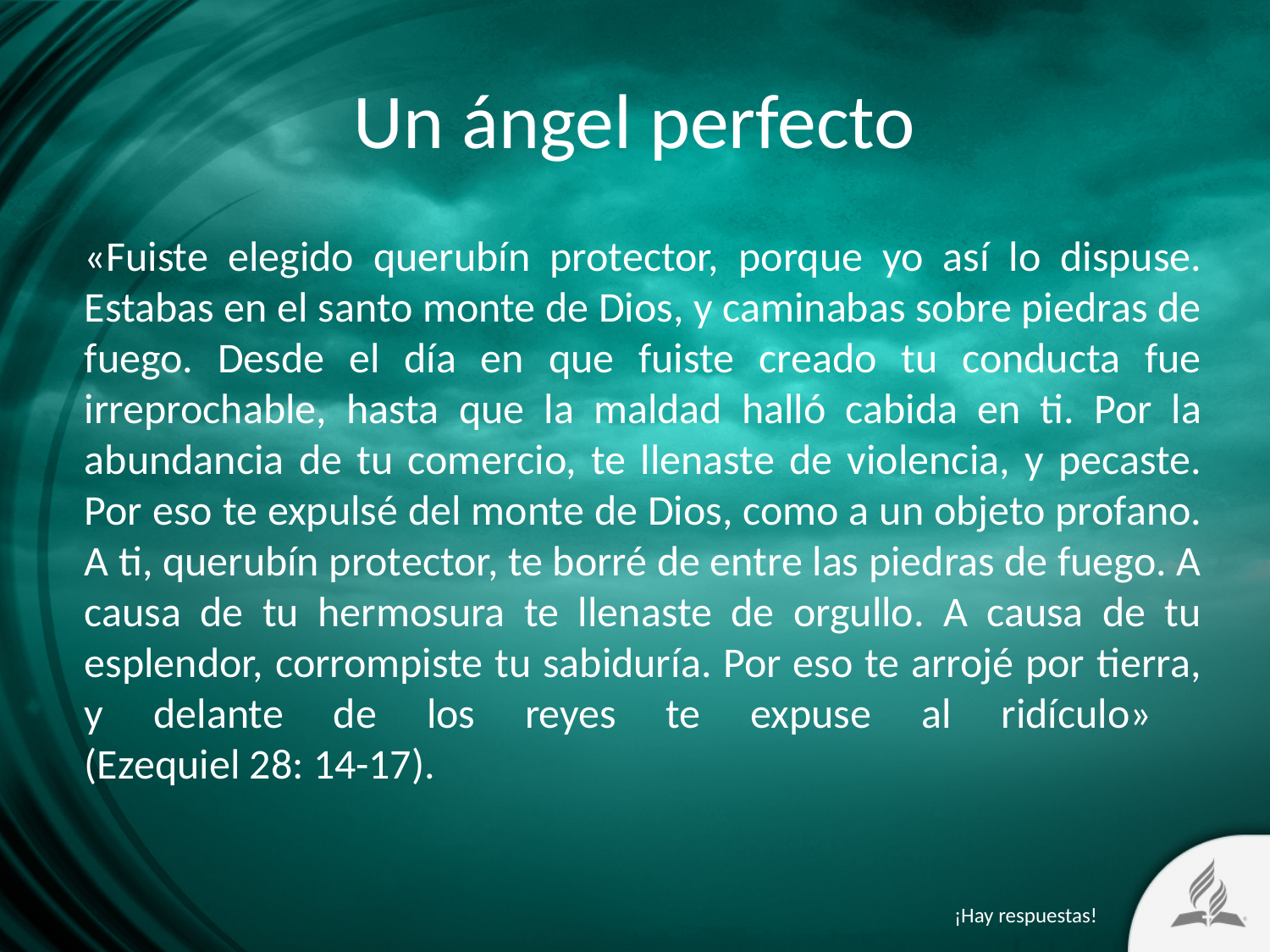

# Un ángel perfecto
«Fuiste elegido querubín protector, porque yo así lo dispuse. Estabas en el santo monte de Dios, y caminabas sobre piedras de fuego. Desde el día en que fuiste creado tu conducta fue irreprochable, hasta que la maldad halló cabida en ti. Por la abundancia de tu comercio, te llenaste de violencia, y pecaste. Por eso te expulsé del monte de Dios, como a un objeto profano. A ti, querubín protector, te borré de entre las piedras de fuego. A causa de tu hermosura te llenaste de orgullo. A causa de tu esplendor, corrompiste tu sabiduría. Por eso te arrojé por tierra, y delante de los reyes te expuse al ridículo»
(Ezequiel 28: 14-17).
¡Hay respuestas!